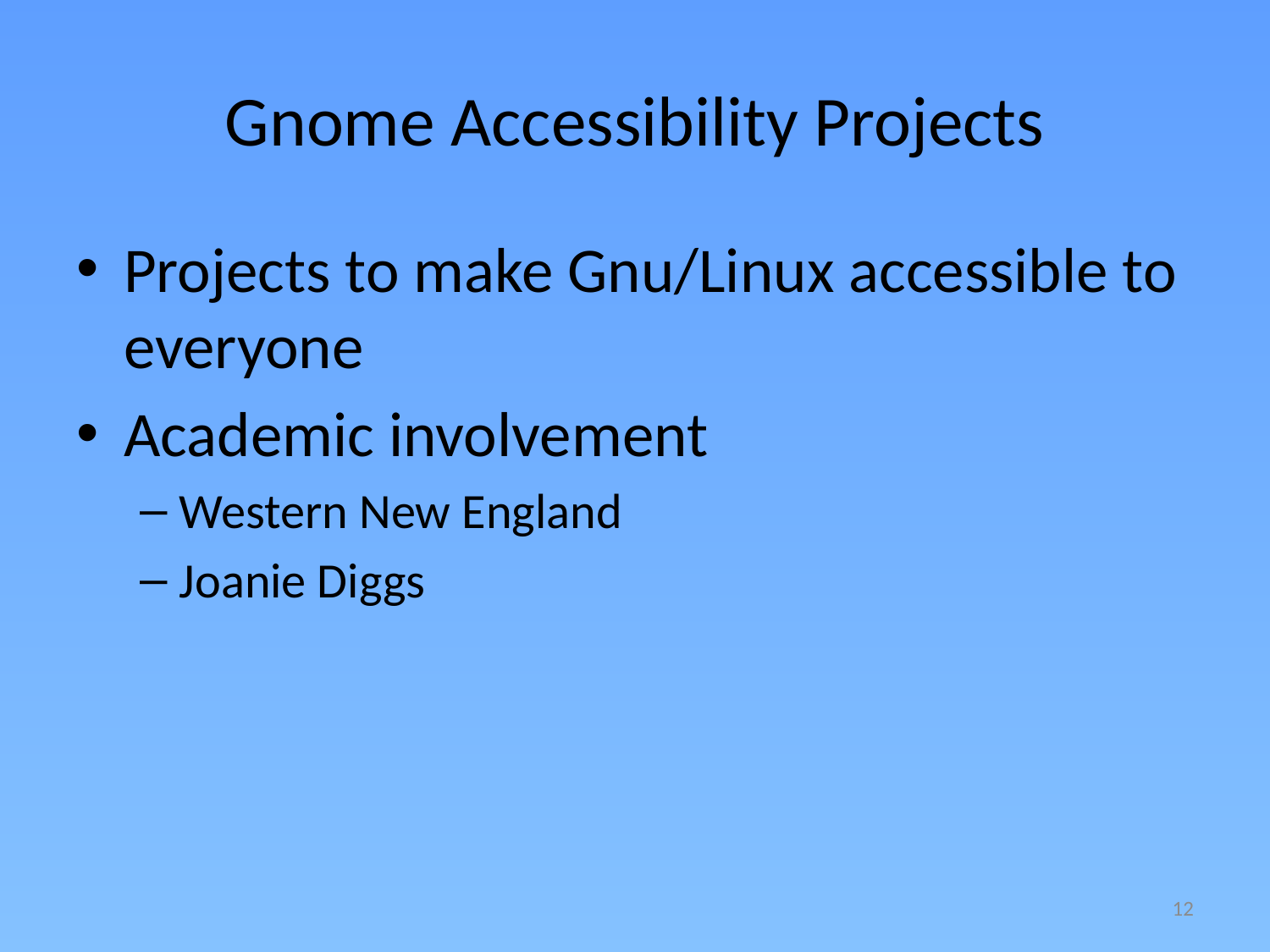

# Gnome Accessibility Projects
Projects to make Gnu/Linux accessible to everyone
Academic involvement
Western New England
Joanie Diggs
12